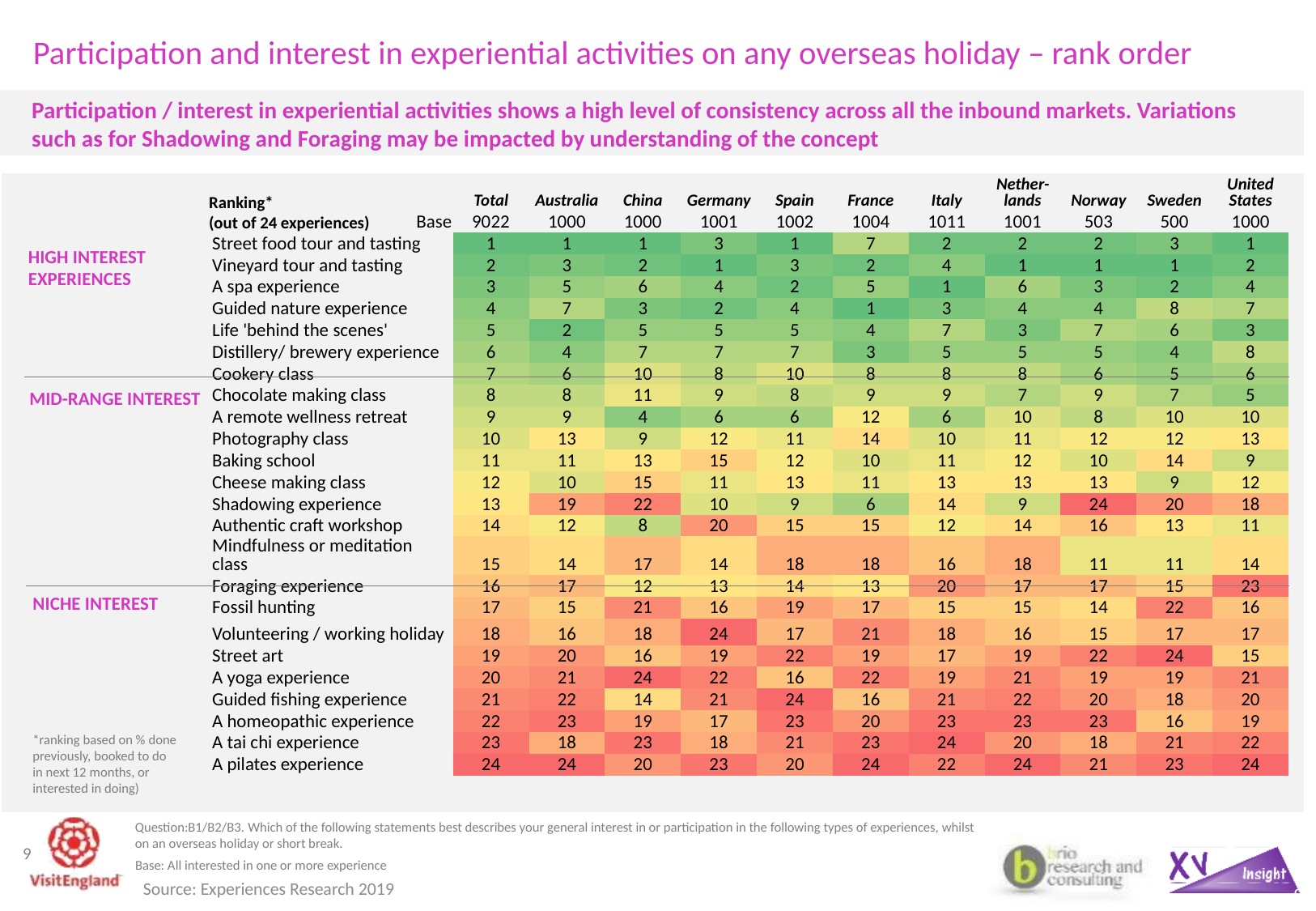

# Participation and interest in experiential activities on any overseas holiday – rank order
Participation / interest in experiential activities shows a high level of consistency across all the inbound markets. Variations such as for Shadowing and Foraging may be impacted by understanding of the concept

|  | Total | Australia | China | Germany | Spain | France | Italy | Nether-lands | Norway | Sweden | United States |
| --- | --- | --- | --- | --- | --- | --- | --- | --- | --- | --- | --- |
| Base | 9022 | 1000 | 1000 | 1001 | 1002 | 1004 | 1011 | 1001 | 503 | 500 | 1000 |
| Street food tour and tasting | 1 | 1 | 1 | 3 | 1 | 7 | 2 | 2 | 2 | 3 | 1 |
| Vineyard tour and tasting | 2 | 3 | 2 | 1 | 3 | 2 | 4 | 1 | 1 | 1 | 2 |
| A spa experience | 3 | 5 | 6 | 4 | 2 | 5 | 1 | 6 | 3 | 2 | 4 |
| Guided nature experience | 4 | 7 | 3 | 2 | 4 | 1 | 3 | 4 | 4 | 8 | 7 |
| Life 'behind the scenes' | 5 | 2 | 5 | 5 | 5 | 4 | 7 | 3 | 7 | 6 | 3 |
| Distillery/ brewery experience | 6 | 4 | 7 | 7 | 7 | 3 | 5 | 5 | 5 | 4 | 8 |
| Cookery class | 7 | 6 | 10 | 8 | 10 | 8 | 8 | 8 | 6 | 5 | 6 |
| Chocolate making class | 8 | 8 | 11 | 9 | 8 | 9 | 9 | 7 | 9 | 7 | 5 |
| A remote wellness retreat | 9 | 9 | 4 | 6 | 6 | 12 | 6 | 10 | 8 | 10 | 10 |
| Photography class | 10 | 13 | 9 | 12 | 11 | 14 | 10 | 11 | 12 | 12 | 13 |
| Baking school | 11 | 11 | 13 | 15 | 12 | 10 | 11 | 12 | 10 | 14 | 9 |
| Cheese making class | 12 | 10 | 15 | 11 | 13 | 11 | 13 | 13 | 13 | 9 | 12 |
| Shadowing experience | 13 | 19 | 22 | 10 | 9 | 6 | 14 | 9 | 24 | 20 | 18 |
| Authentic craft workshop | 14 | 12 | 8 | 20 | 15 | 15 | 12 | 14 | 16 | 13 | 11 |
| Mindfulness or meditation class | 15 | 14 | 17 | 14 | 18 | 18 | 16 | 18 | 11 | 11 | 14 |
| Foraging experience | 16 | 17 | 12 | 13 | 14 | 13 | 20 | 17 | 17 | 15 | 23 |
| Fossil hunting | 17 | 15 | 21 | 16 | 19 | 17 | 15 | 15 | 14 | 22 | 16 |
| Volunteering / working holiday | 18 | 16 | 18 | 24 | 17 | 21 | 18 | 16 | 15 | 17 | 17 |
| Street art | 19 | 20 | 16 | 19 | 22 | 19 | 17 | 19 | 22 | 24 | 15 |
| A yoga experience | 20 | 21 | 24 | 22 | 16 | 22 | 19 | 21 | 19 | 19 | 21 |
| Guided fishing experience | 21 | 22 | 14 | 21 | 24 | 16 | 21 | 22 | 20 | 18 | 20 |
| A homeopathic experience | 22 | 23 | 19 | 17 | 23 | 20 | 23 | 23 | 23 | 16 | 19 |
| A tai chi experience | 23 | 18 | 23 | 18 | 21 | 23 | 24 | 20 | 18 | 21 | 22 |
| A pilates experience | 24 | 24 | 20 | 23 | 20 | 24 | 22 | 24 | 21 | 23 | 24 |
|  |
| --- |
Ranking*
(out of 24 experiences)
HIGH INTEREST EXPERIENCES
MID-RANGE INTEREST
NICHE INTEREST
*ranking based on % done previously, booked to do in next 12 months, or interested in doing)
Question:B1/B2/B3. Which of the following statements best describes your general interest in or participation in the following types of experiences, whilst on an overseas holiday or short break.
9
Base: All interested in one or more experience
9